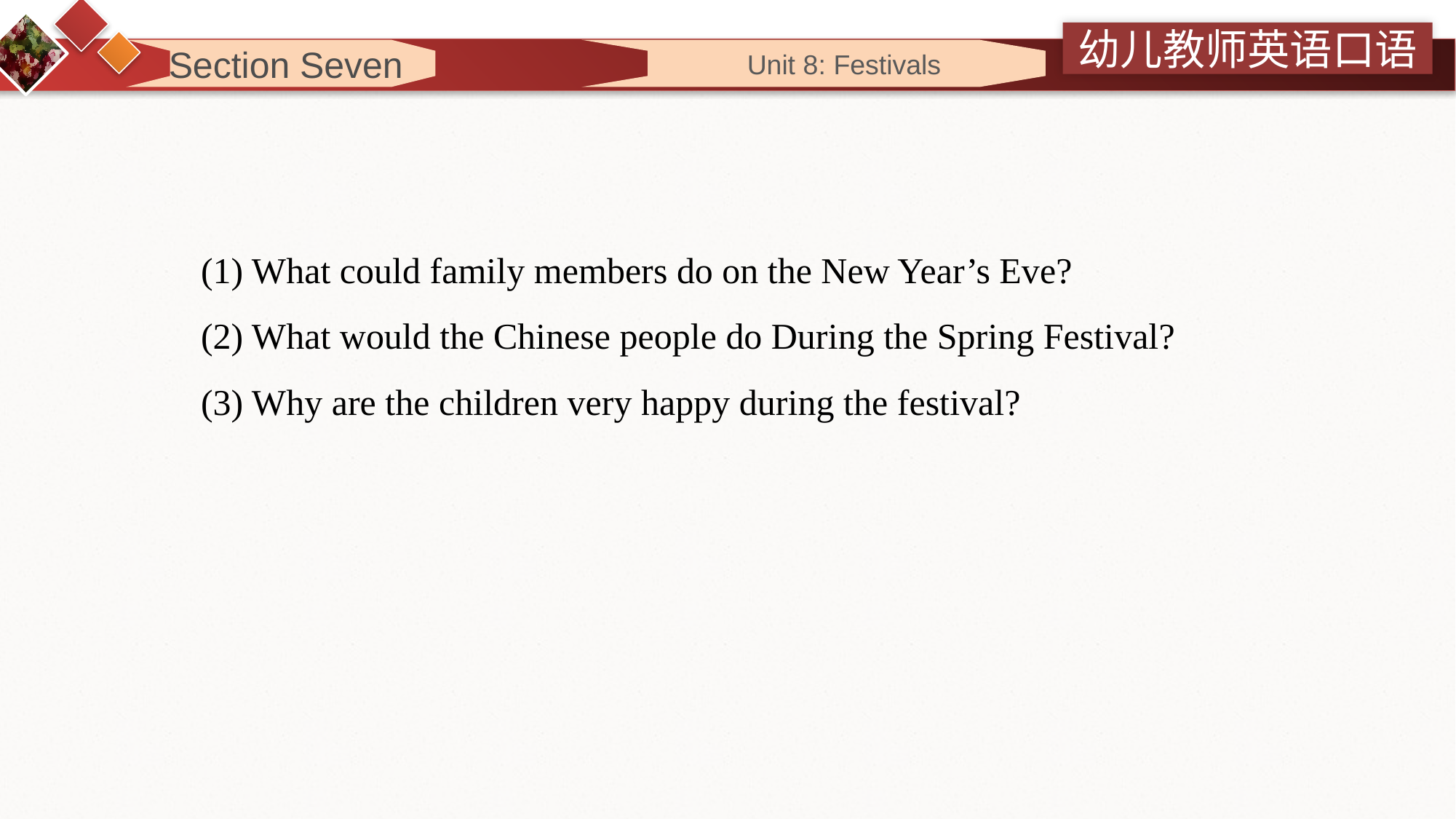

Section Seven
        Unit 8: Festivals
(1) What could family members do on the New Year’s Eve?
(2) What would the Chinese people do During the Spring Festival?
(3) Why are the children very happy during the festival?